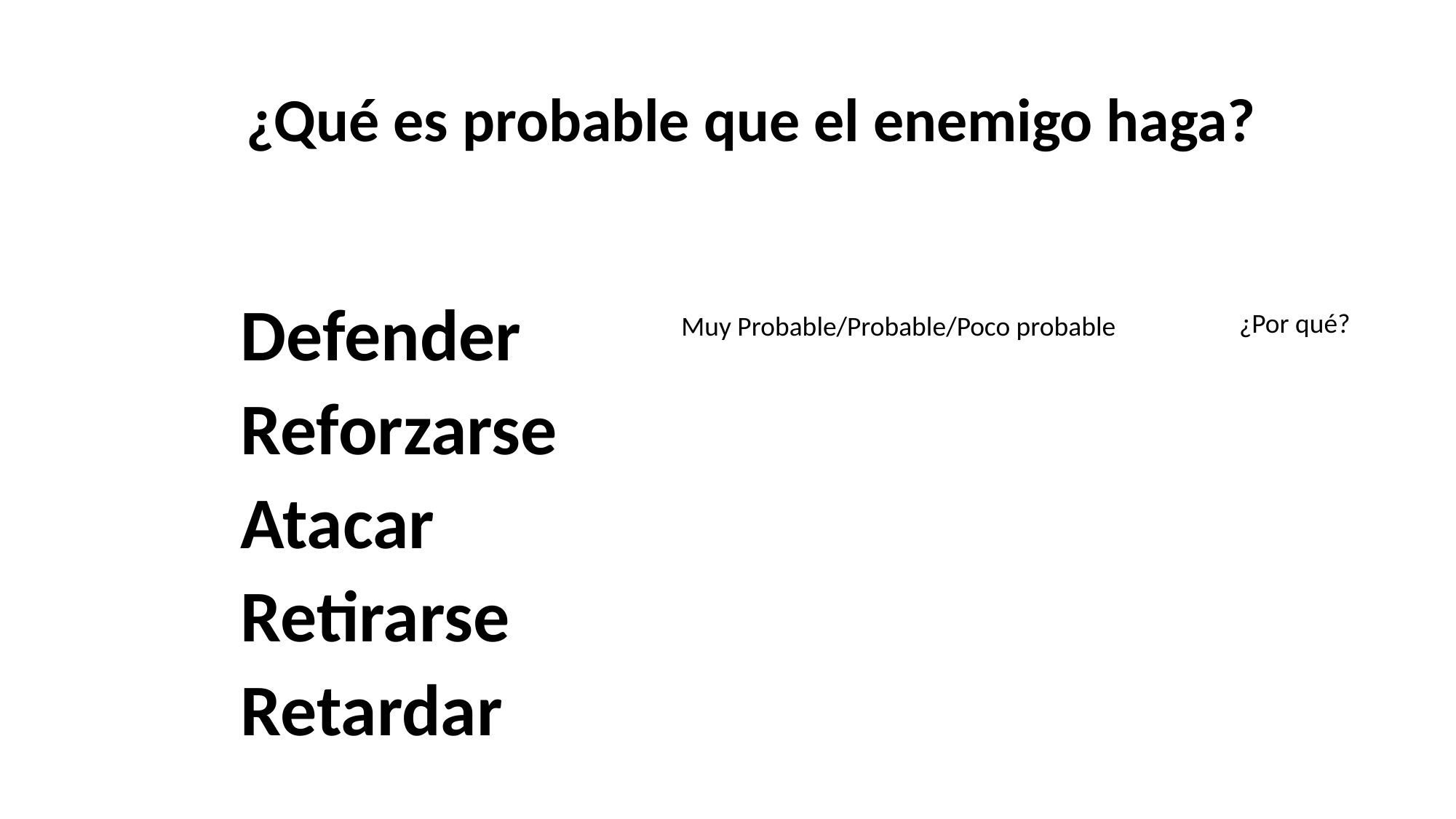

¿Qué es probable que el enemigo haga?
Defender
Reforzarse
Atacar
Retirarse
Retardar
¿Por qué?
Muy Probable/Probable/Poco probable